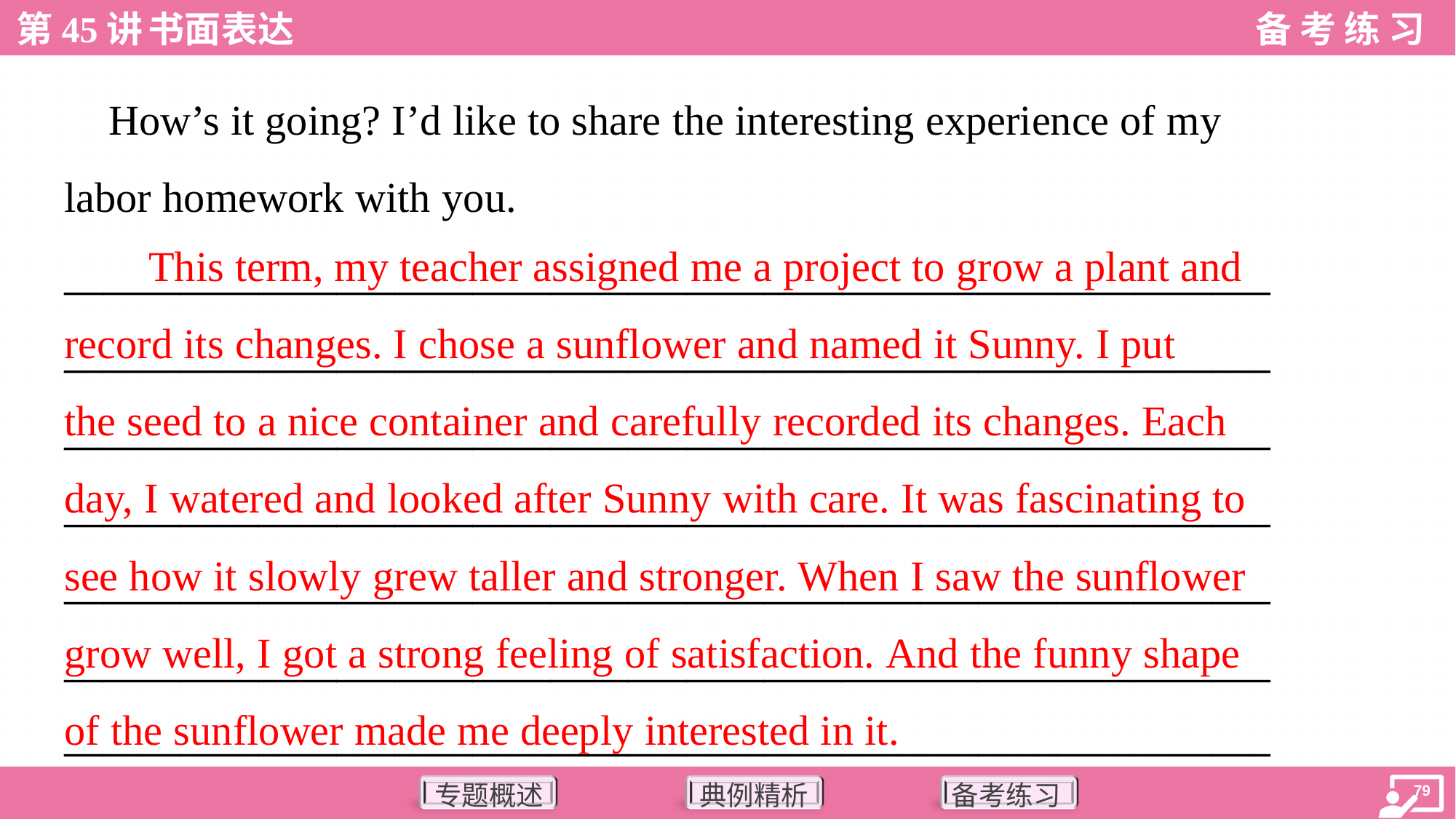

How’s it going? I’d like to share the interesting experience of my
labor homework with you.
______________________________________________________________
______________________________________________________________
______________________________________________________________
______________________________________________________________
______________________________________________________________
______________________________________________________________
______________________________________________________________
        This term, my teacher assigned me a project to grow a plant and
record its changes. I chose a sunflower and named it Sunny. I put
the seed to a nice container and carefully recorded its changes. Each
day, I watered and looked after Sunny with care. It was fascinating to
see how it slowly grew taller and stronger. When I saw the sunflower
grow well, I got a strong feeling of satisfaction. And the funny shape
of the sunflower made me deeply interested in it.